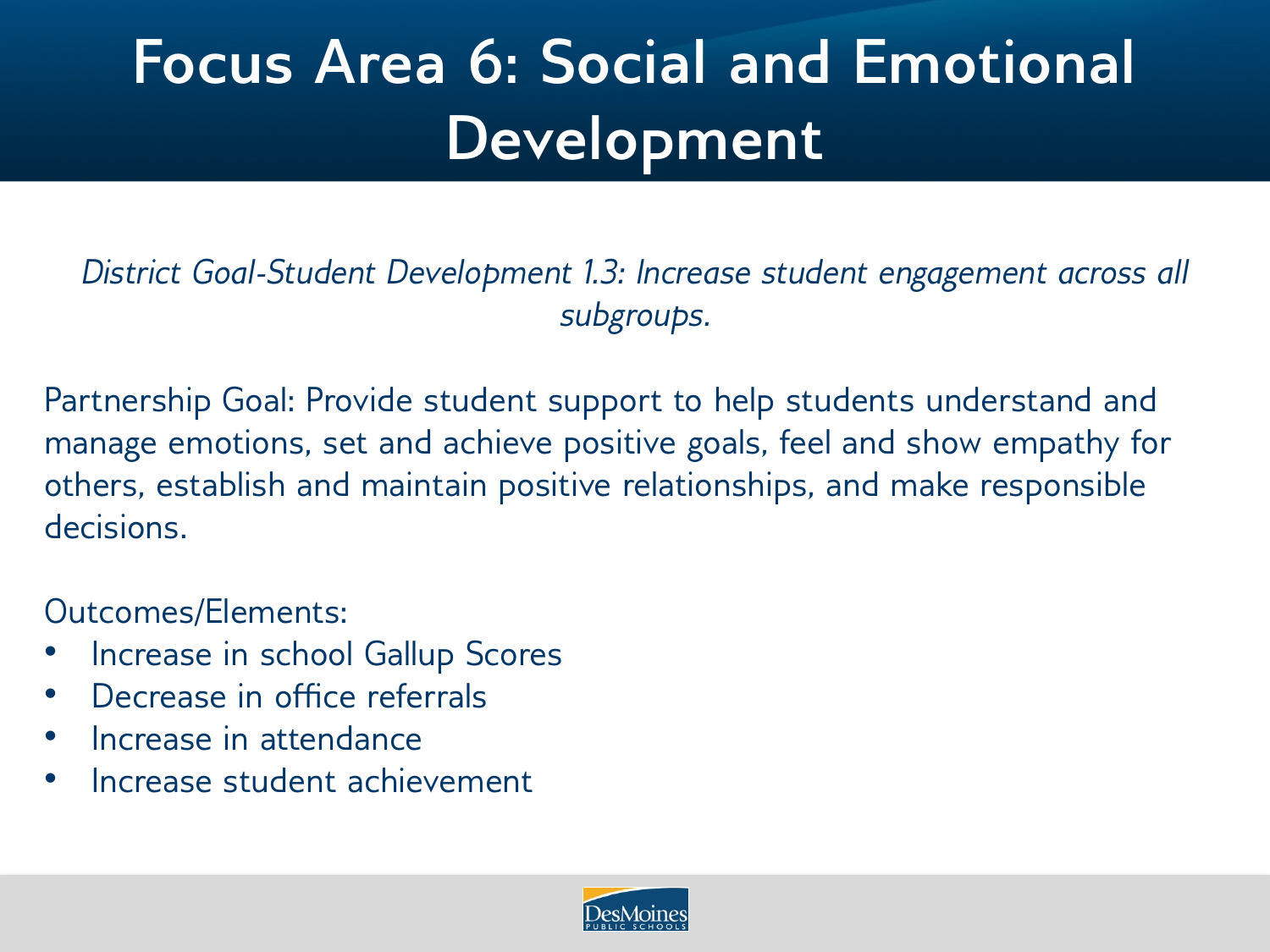

# Focus Area 6: Social and Emotional Development

District Goal-Student Development 1.3: Increase student engagement across all subgroups.

Partnership Goal: Provide student support to help students understand and manage emotions, set and achieve positive goals, feel and show empathy for others, establish and maintain positive relationships, and make responsible decisions.

Outcomes/Elements:
Increase in school Gallup Scores
Decrease in office referrals
Increase in attendance
Increase student achievement